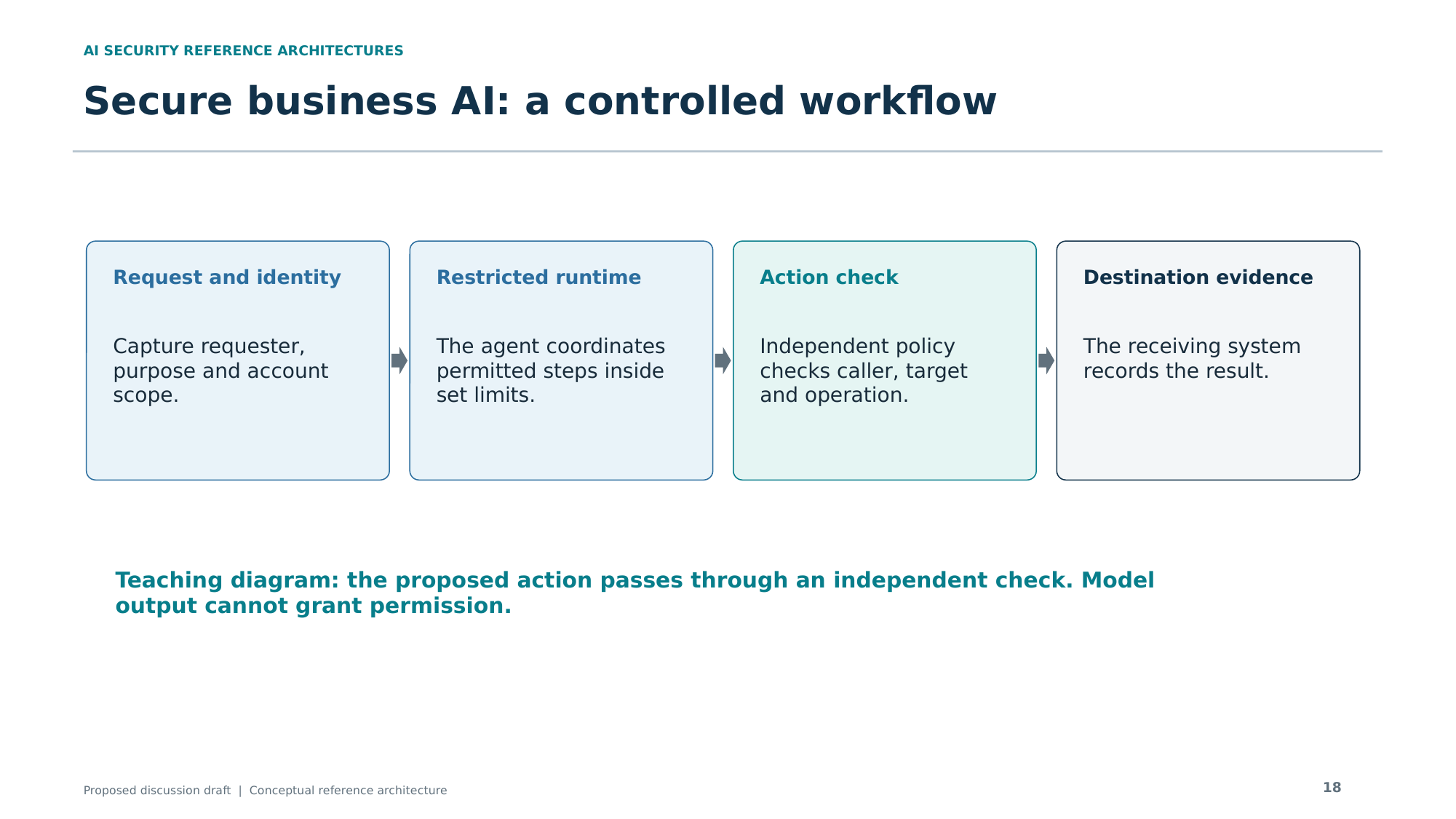

AI SECURITY REFERENCE ARCHITECTURES
Secure business AI: a controlled workflow

Request and identity
Restricted runtime
Action check
Destination evidence
Capture requester, purpose and account scope.
The agent coordinates permitted steps inside set limits.
Independent policy checks caller, target and operation.
The receiving system records the result.

Teaching diagram: the proposed action passes through an independent check. Model output cannot grant permission.
18
Proposed discussion draft  |  Conceptual reference architecture